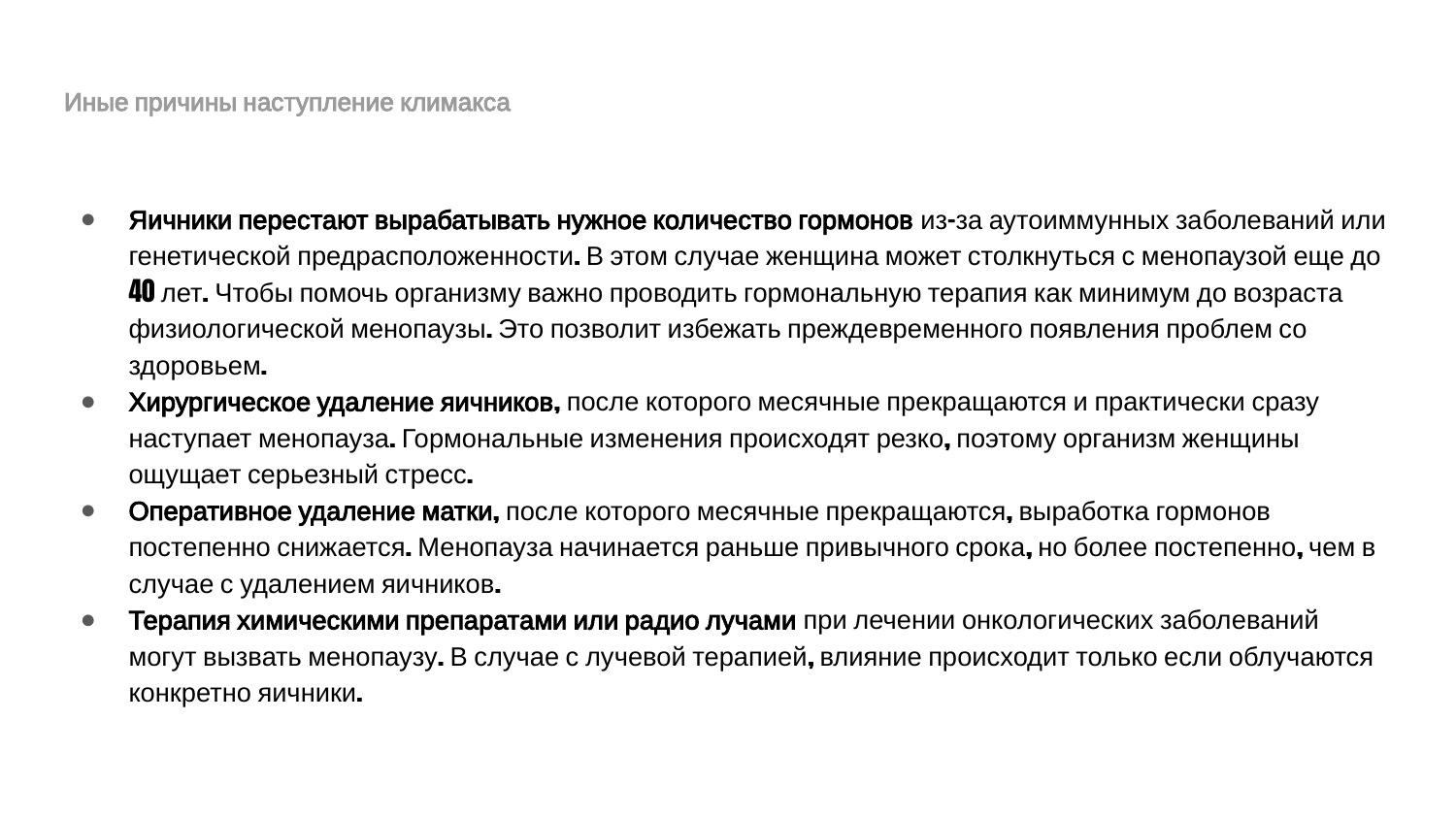

# Иные причины наступление климакса
Яичники перестают вырабатывать нужное количество гормонов из-за аутоиммунных заболеваний или генетической предрасположенности. В этом случае женщина может столкнуться с менопаузой еще до 40 лет. Чтобы помочь организму важно проводить гормональную терапия как минимум до возраста физиологической менопаузы. Это позволит избежать преждевременного появления проблем со здоровьем.
Хирургическое удаление яичников, после которого месячные прекращаются и практически сразу наступает менопауза. Гормональные изменения происходят резко, поэтому организм женщины ощущает серьезный стресс.
Оперативное удаление матки, после которого месячные прекращаются, выработка гормонов постепенно снижается. Менопауза начинается раньше привычного срока, но более постепенно, чем в случае с удалением яичников.
Терапия химическими препаратами или радио лучами при лечении онкологических заболеваний могут вызвать менопаузу. В случае с лучевой терапией, влияние происходит только если облучаются конкретно яичники.